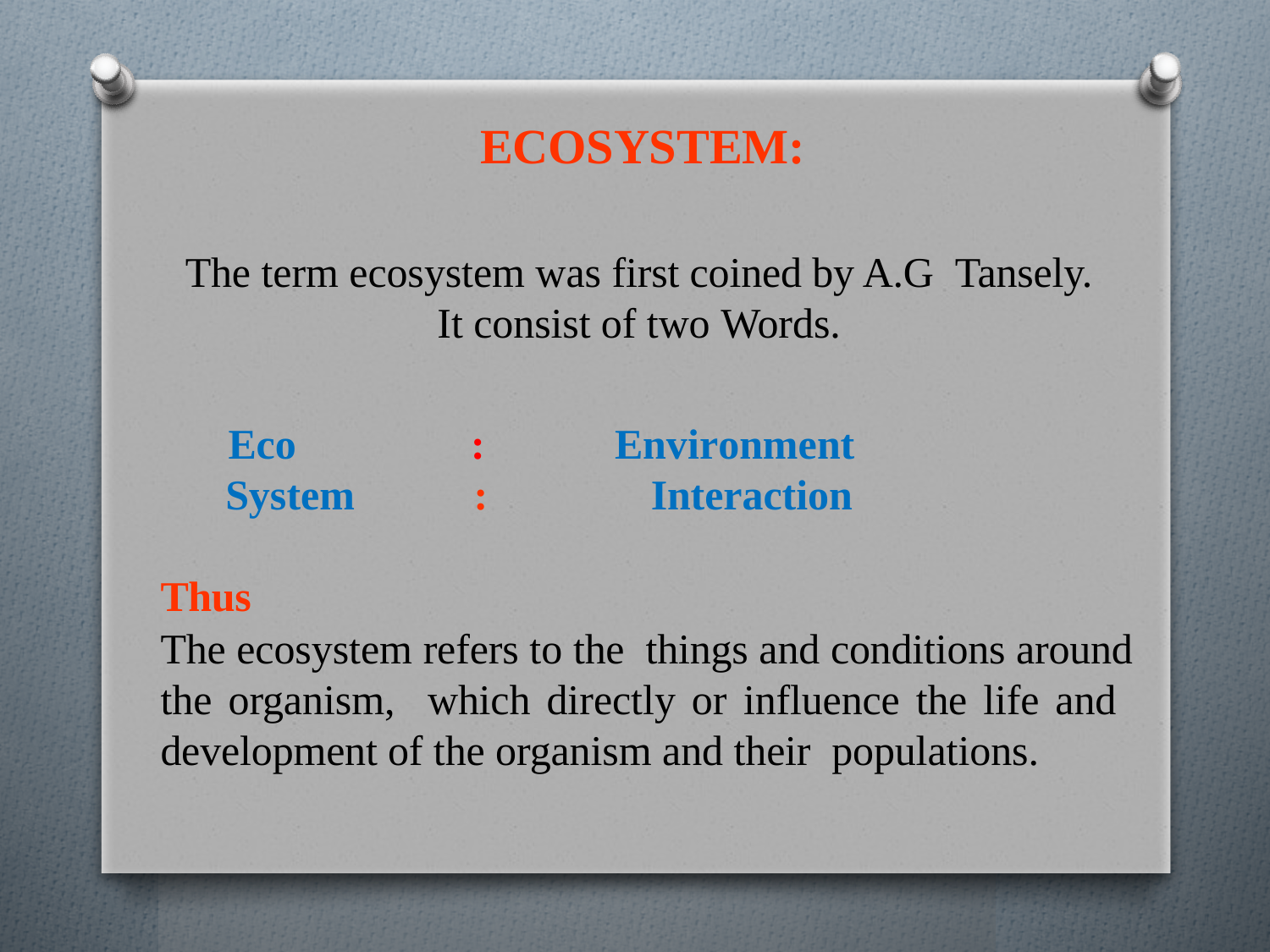

# ECOSYSTEM:
The term ecosystem was first coined by A.G  Tansely.
It consist of two Words.
Eco	:
System	:
Environment     Interaction
Thus
The ecosystem refers to the  things and conditions around the organism,  which directly or influence the life and  development of the organism and their  populations.